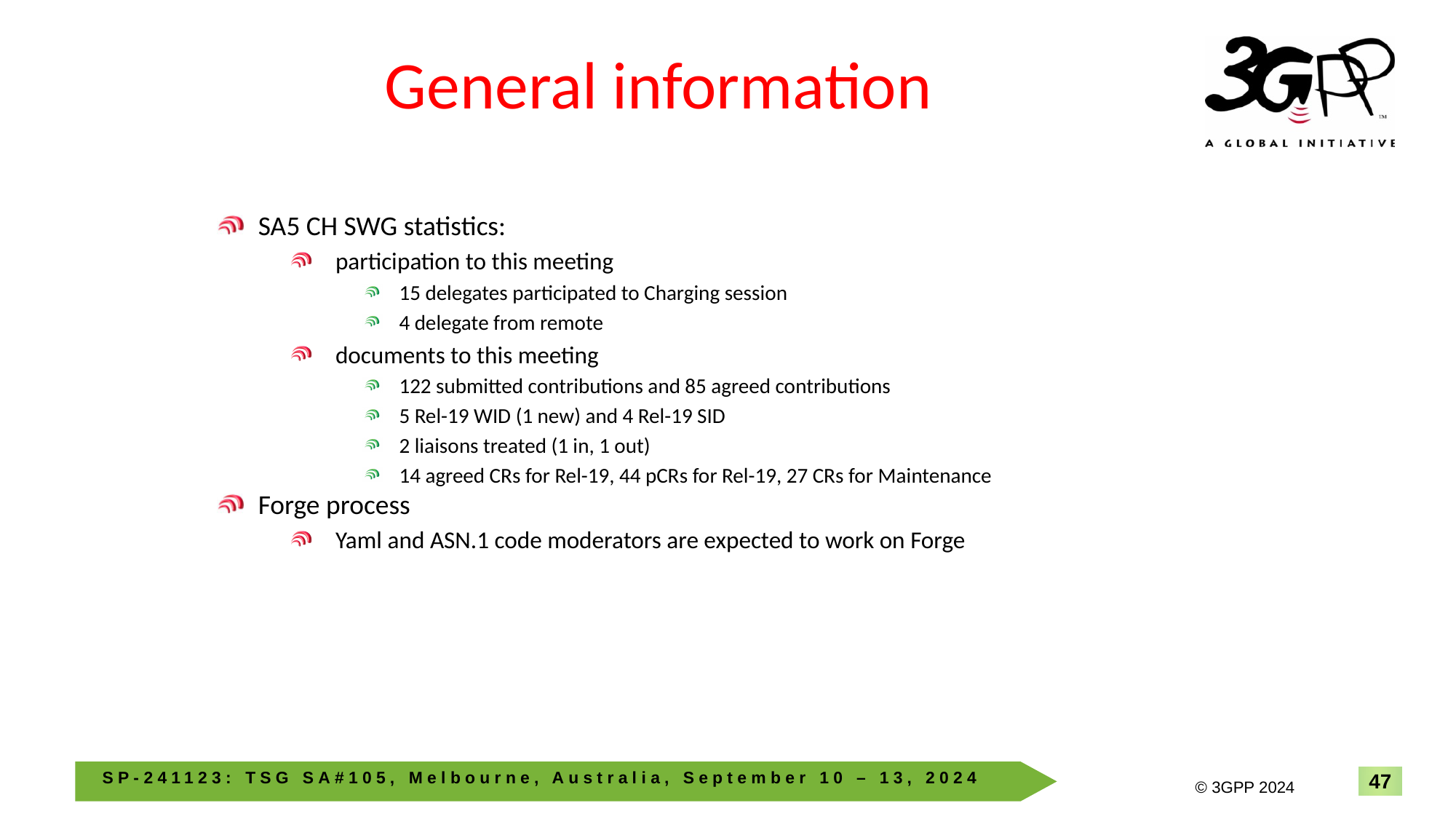

General information
SA5 CH SWG statistics:
participation to this meeting
15 delegates participated to Charging session
4 delegate from remote
documents to this meeting
122 submitted contributions and 85 agreed contributions
5 Rel-19 WID (1 new) and 4 Rel-19 SID
2 liaisons treated (1 in, 1 out)
14 agreed CRs for Rel-19, 44 pCRs for Rel-19, 27 CRs for Maintenance
Forge process
Yaml and ASN.1 code moderators are expected to work on Forge